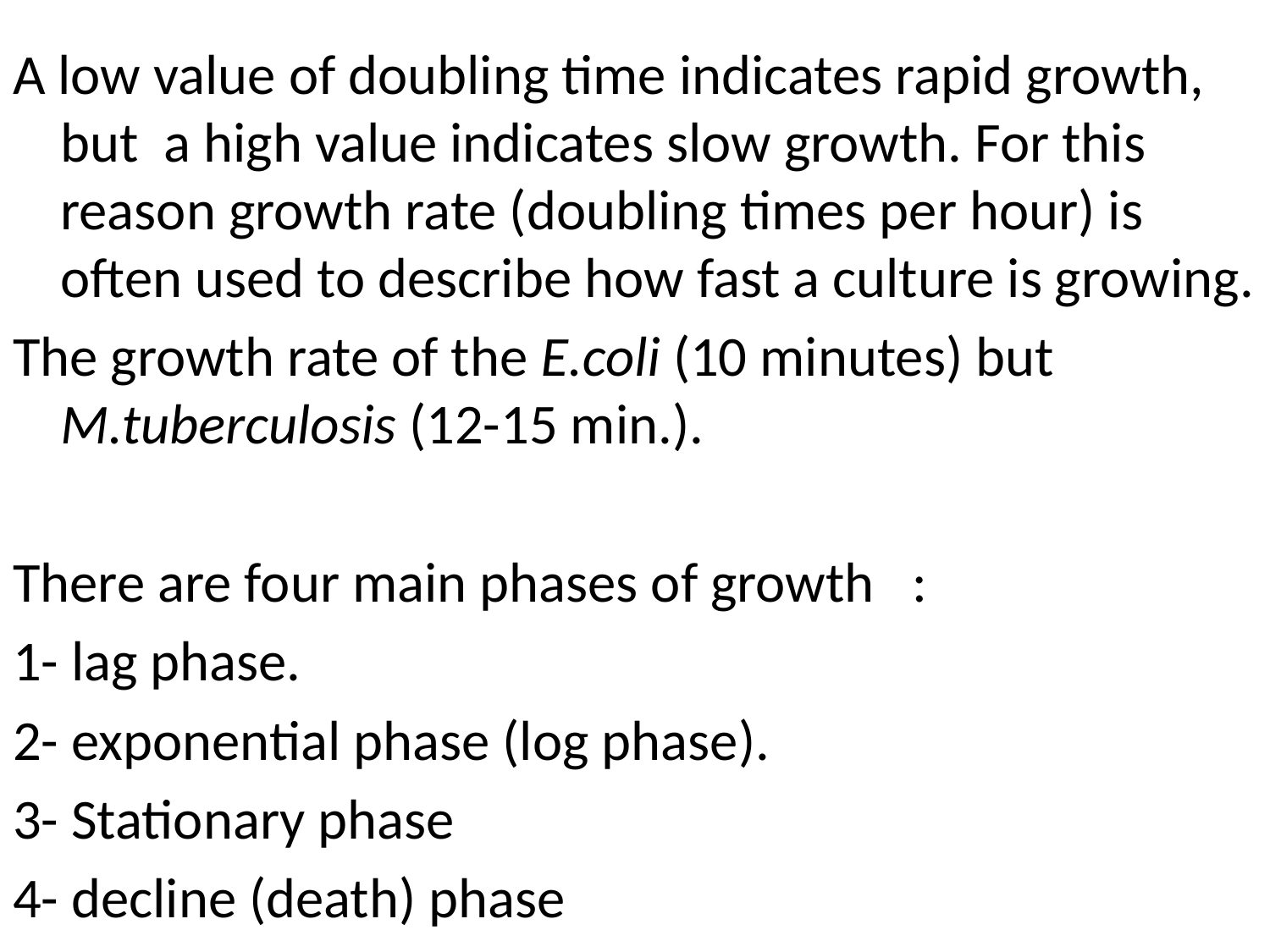

#
A low value of doubling time indicates rapid growth, but  a high value indicates slow growth. For this reason growth rate (doubling times per hour) is often used to describe how fast a culture is growing.
The growth rate of the E.coli (10 minutes) but M.tuberculosis (12-15 min.).

There are four main phases of growth   :
1- lag phase.
2- exponential phase (log phase).
3- Stationary phase
4- decline (death) phase